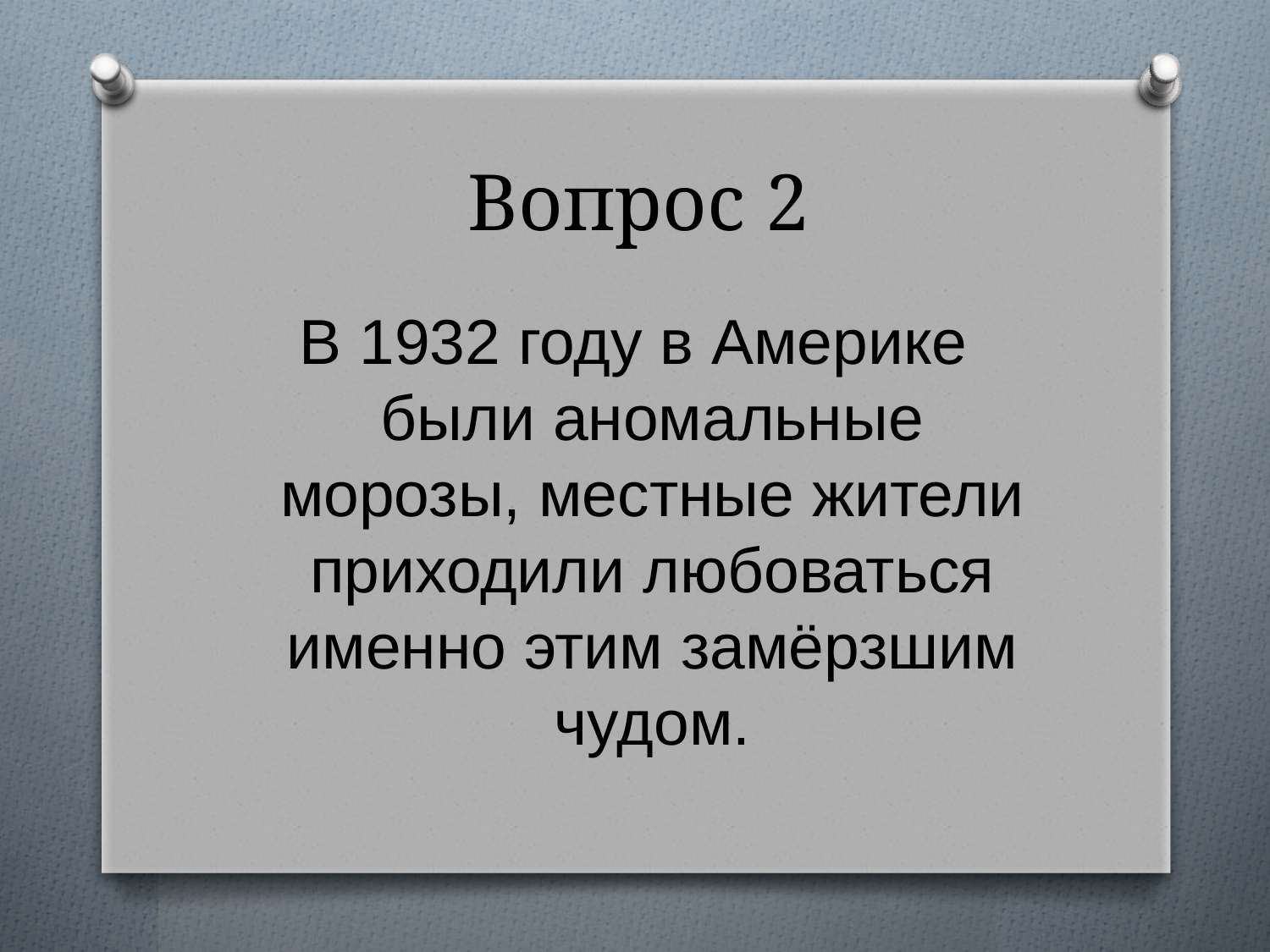

# Вопрос 2
В 1932 году в Америке были аномальные морозы, местные жители приходили любоваться именно этим замёрзшим чудом.